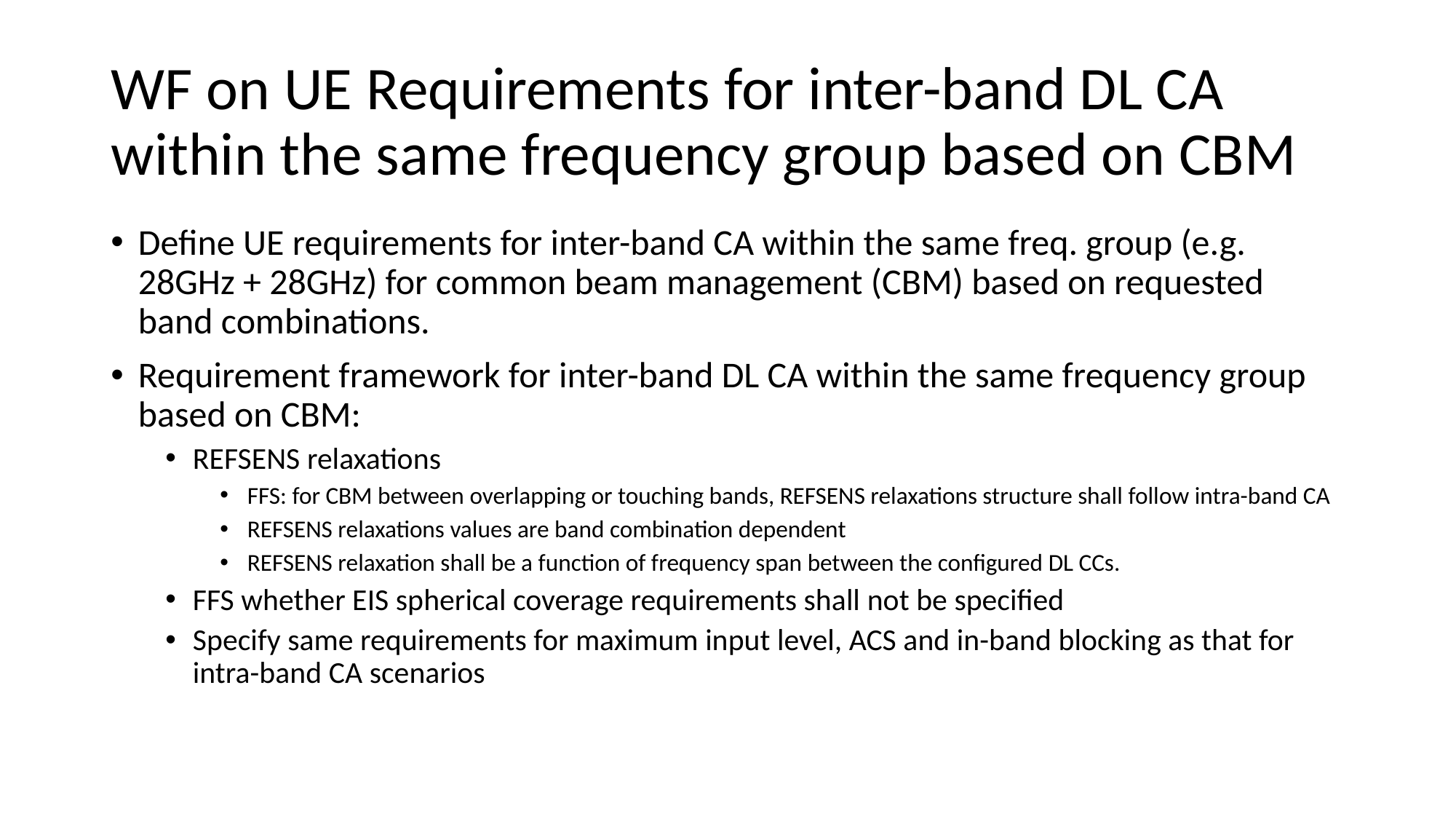

# WF on UE Requirements for inter-band DL CA within the same frequency group based on CBM
Define UE requirements for inter-band CA within the same freq. group (e.g. 28GHz + 28GHz) for common beam management (CBM) based on requested band combinations.
Requirement framework for inter-band DL CA within the same frequency group based on CBM:
REFSENS relaxations
FFS: for CBM between overlapping or touching bands, REFSENS relaxations structure shall follow intra-band CA
REFSENS relaxations values are band combination dependent
REFSENS relaxation shall be a function of frequency span between the configured DL CCs.
FFS whether EIS spherical coverage requirements shall not be specified
Specify same requirements for maximum input level, ACS and in-band blocking as that for intra-band CA scenarios